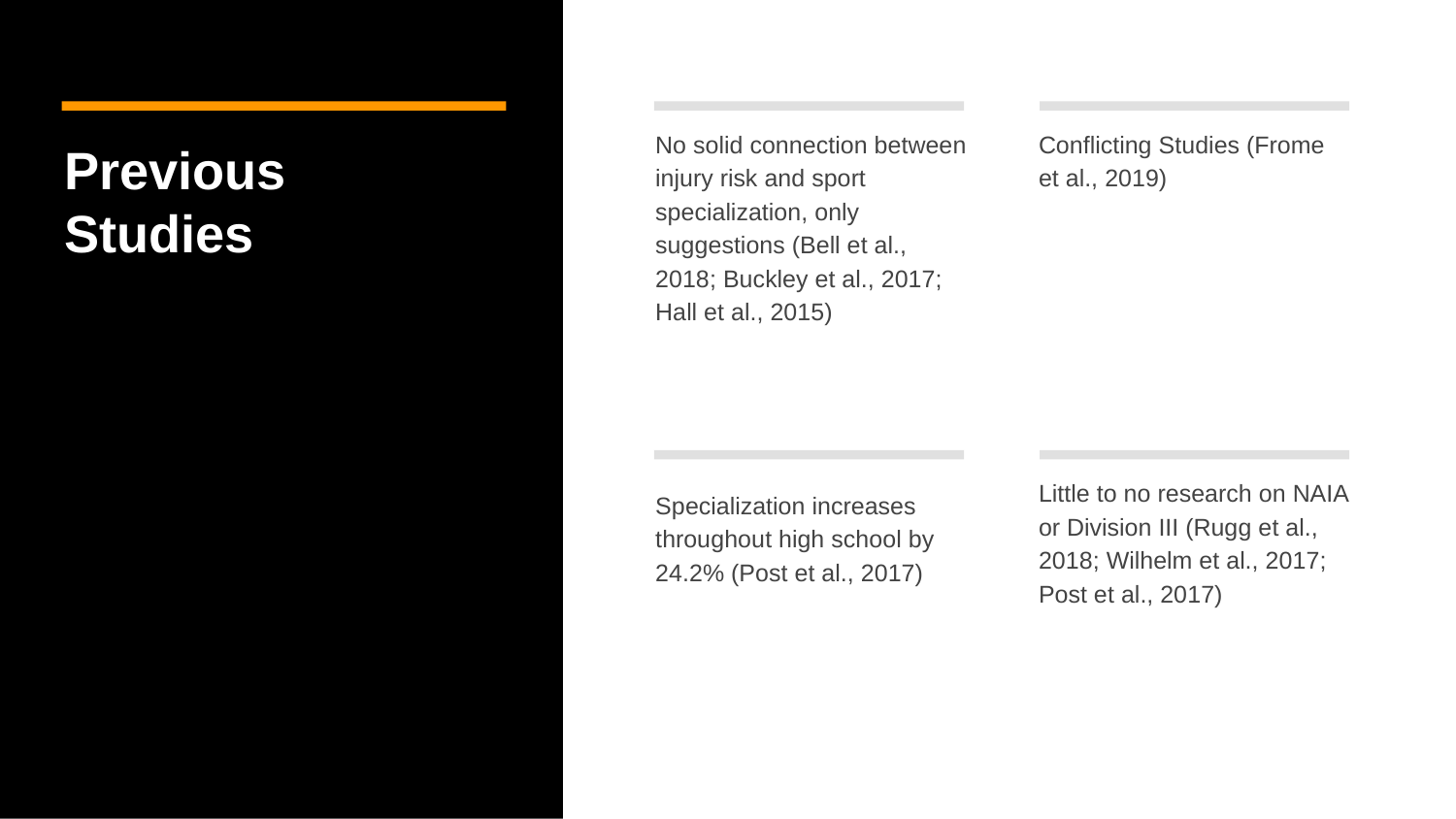

No solid connection between injury risk and sport specialization, only suggestions (Bell et al., 2018; Buckley et al., 2017; Hall et al., 2015)
Conflicting Studies (Frome et al., 2019)
# Previous Studies
Little to no research on NAIA or Division III (Rugg et al., 2018; Wilhelm et al., 2017; Post et al., 2017)
Specialization increases throughout high school by 24.2% (Post et al., 2017)